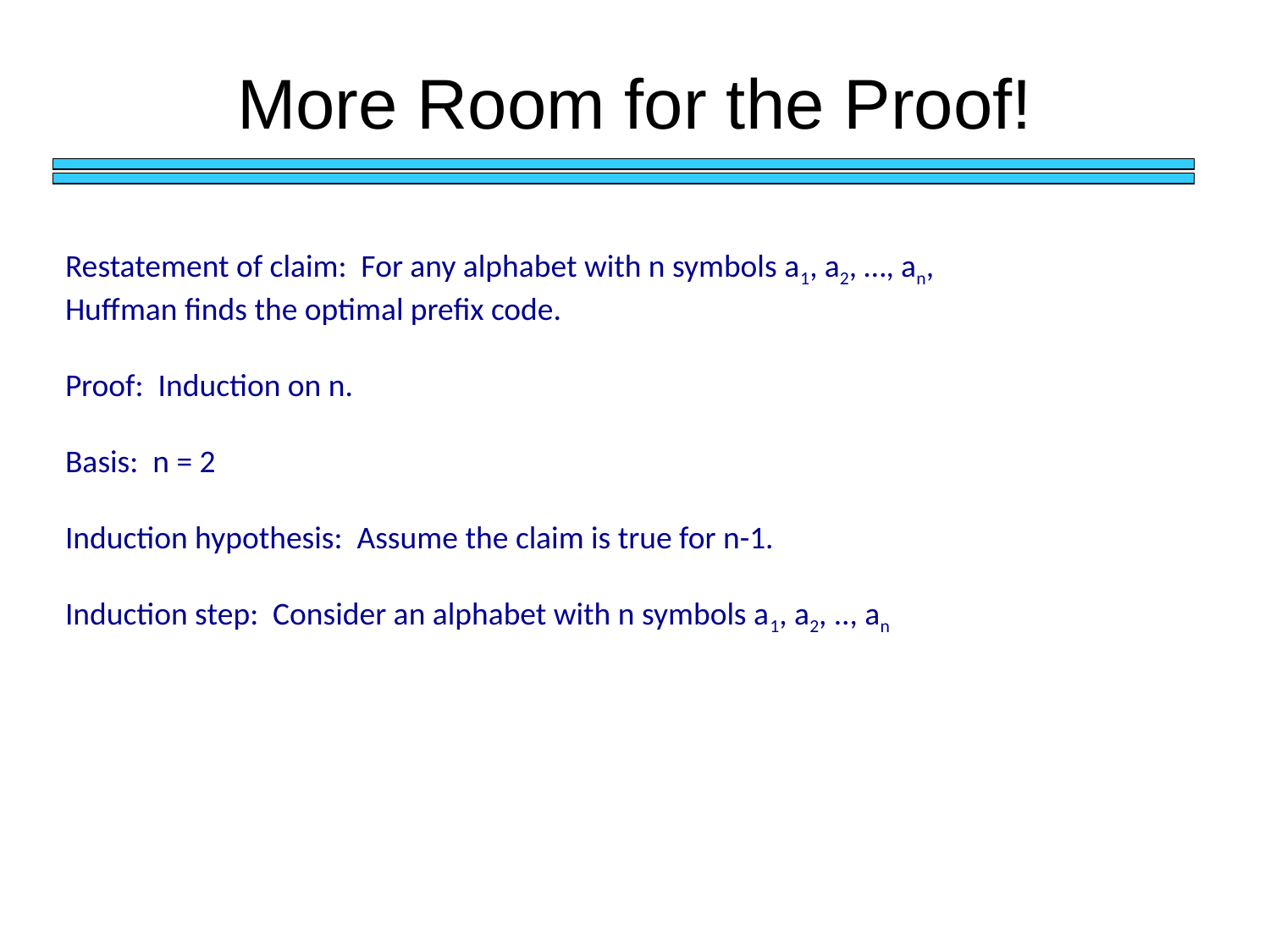

# More Room for the Proof!

Restatement of claim:  For any alphabet with n symbols a1, a2, …, an,
Huffman finds the optimal prefix code.

Proof:  Induction on n.

Basis:  n = 2

Induction hypothesis:  Assume the claim is true for n-1.

Induction step:  Consider an alphabet with n symbols a1, a2, .., an